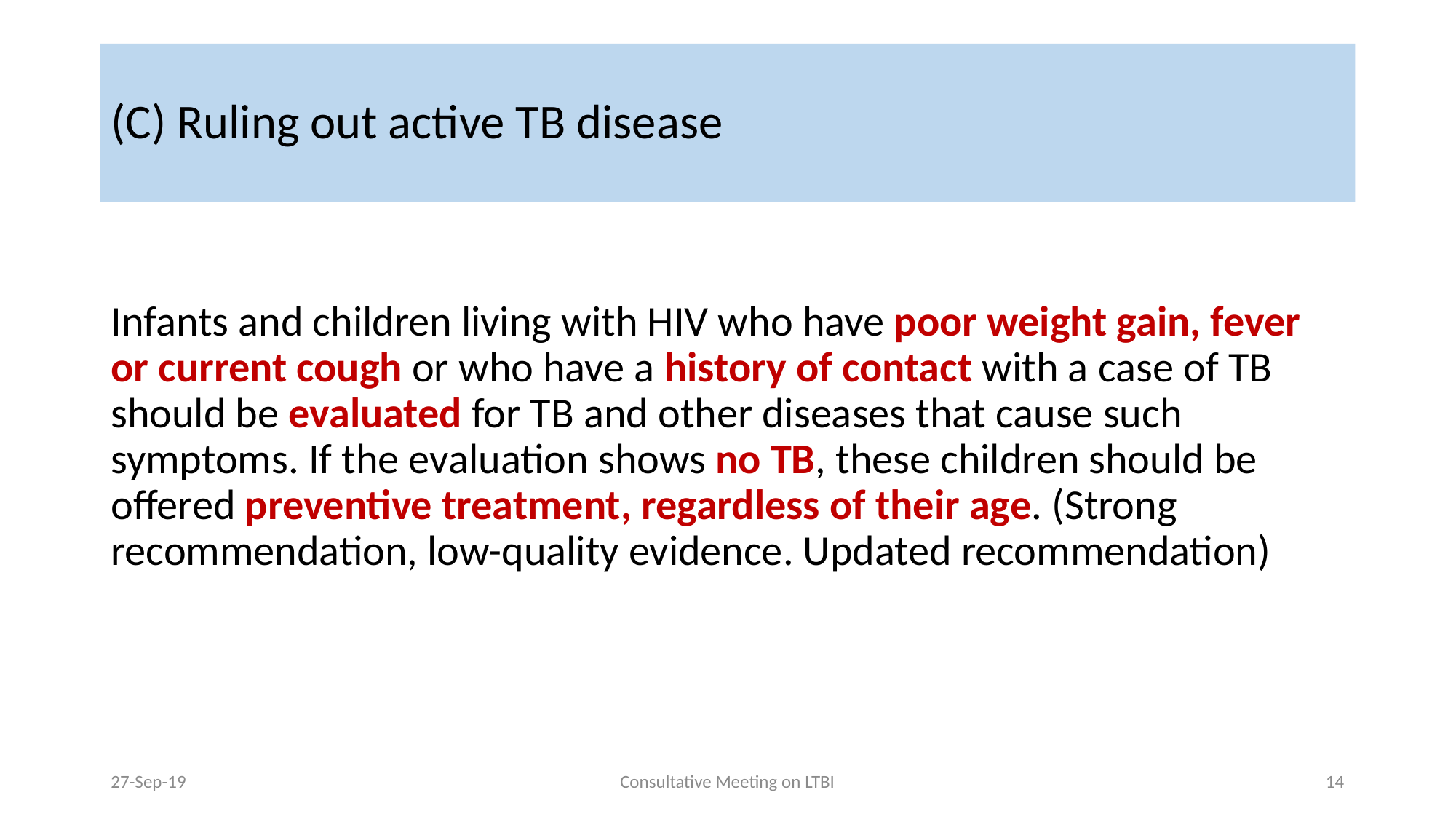

# (C) Ruling out active TB disease
Infants and children living with HIV who have poor weight gain, fever or current cough or who have a history of contact with a case of TB should be evaluated for TB and other diseases that cause such symptoms. If the evaluation shows no TB, these children should be offered preventive treatment, regardless of their age. (Strong recommendation, low-quality evidence. Updated recommendation)
27-Sep-19
Consultative Meeting on LTBI
14